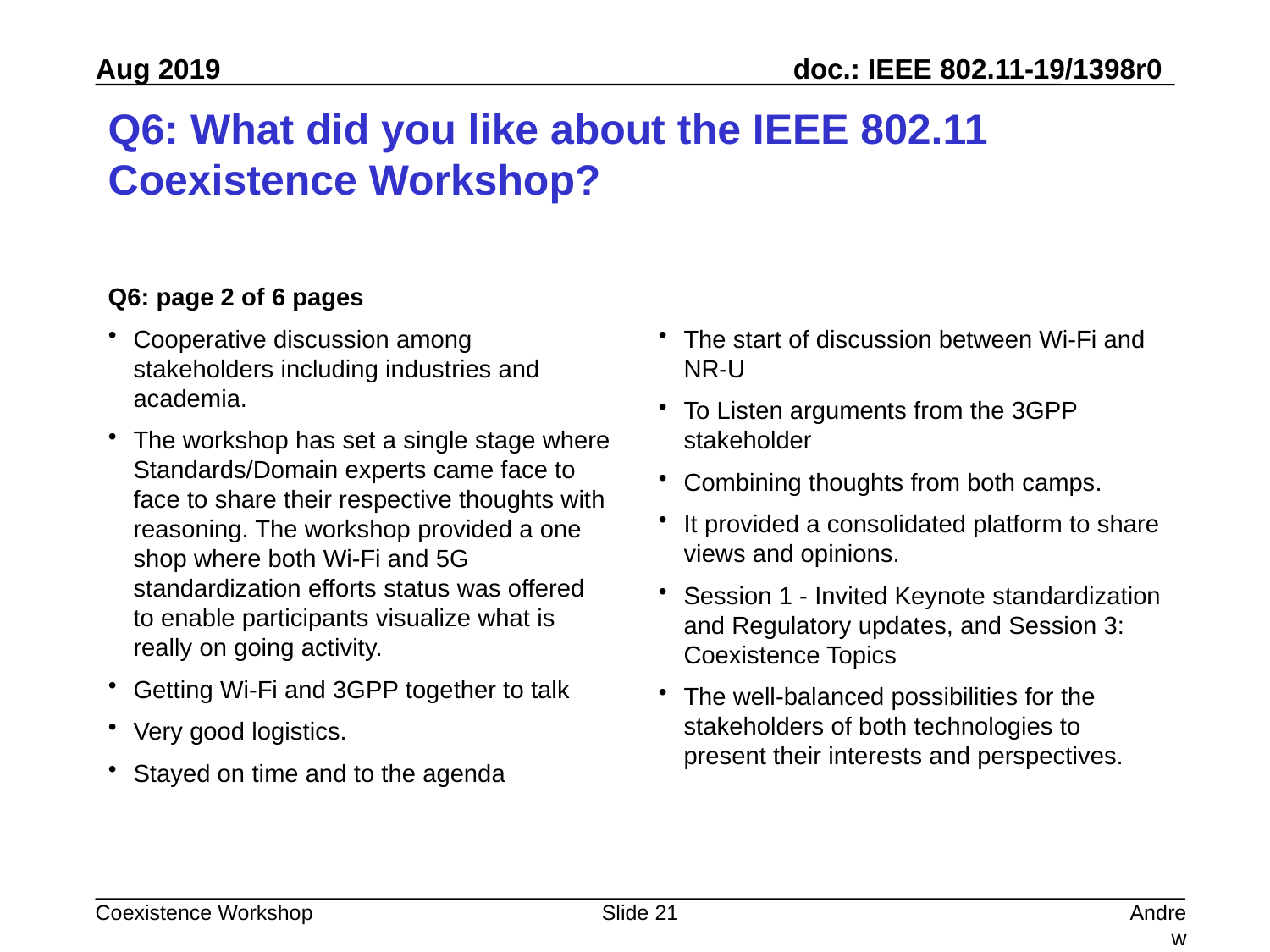

# Q6: What did you like about the IEEE 802.11 Coexistence Workshop?
Q6: page 2 of 6 pages
Cooperative discussion among stakeholders including industries and academia.
The workshop has set a single stage where Standards/Domain experts came face to face to share their respective thoughts with reasoning. The workshop provided a one shop where both Wi-Fi and 5G standardization efforts status was offered to enable participants visualize what is really on going activity.
Getting Wi-Fi and 3GPP together to talk
Very good logistics.
Stayed on time and to the agenda

The start of discussion between Wi-Fi and NR-U
To Listen arguments from the 3GPP stakeholder
Combining thoughts from both camps.
It provided a consolidated platform to share views and opinions.
Session 1 - Invited Keynote standardization and Regulatory updates, and Session 3: Coexistence Topics
The well-balanced possibilities for the stakeholders of both technologies to present their interests and perspectives.
Slide 21
Andrew Myles, Cisco